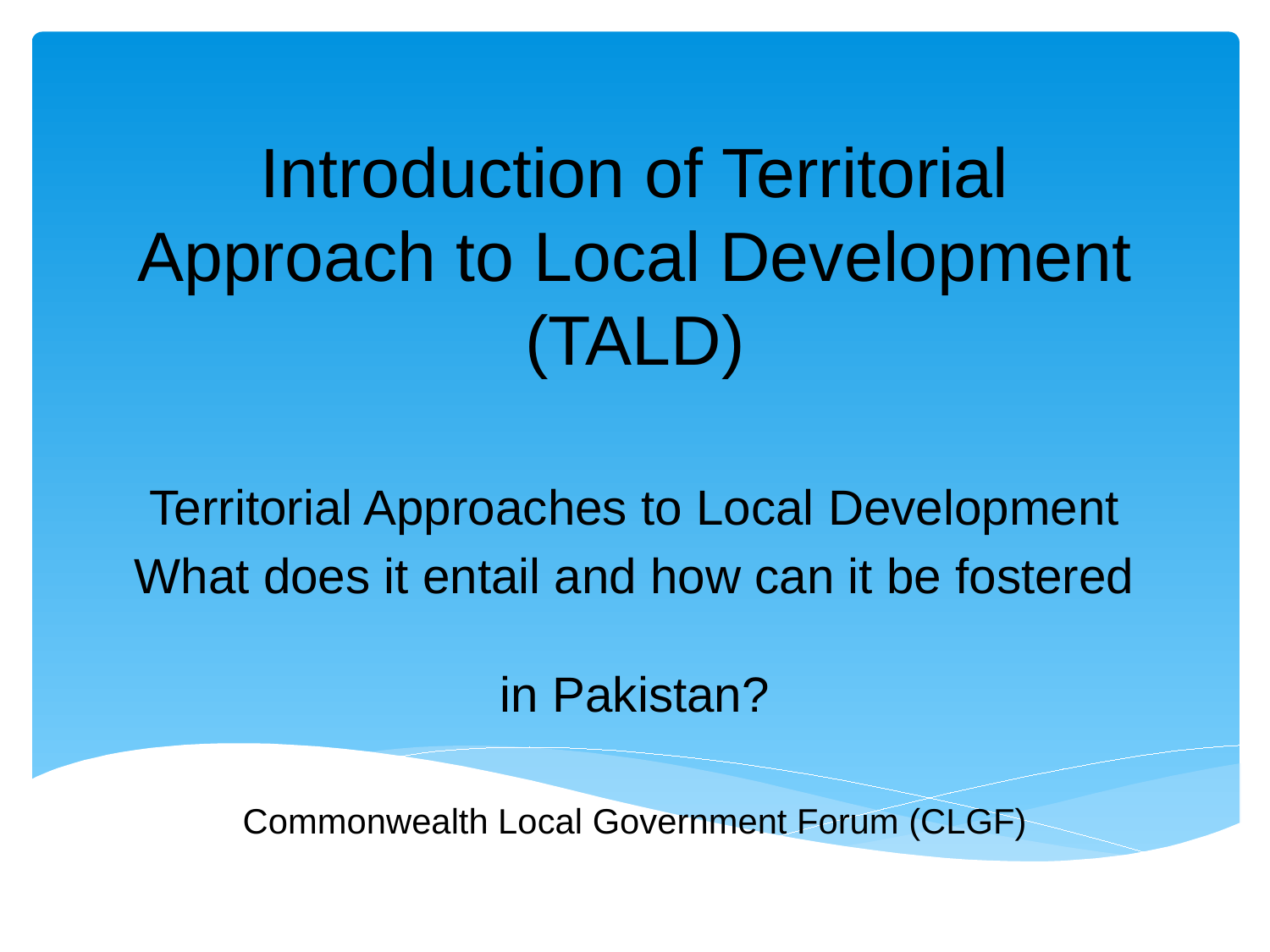

# Introduction of Territorial Approach to Local Development (TALD)
Territorial Approaches to Local Development
What does it entail and how can it be fostered
in Pakistan?

Commonwealth Local Government Forum (CLGF)